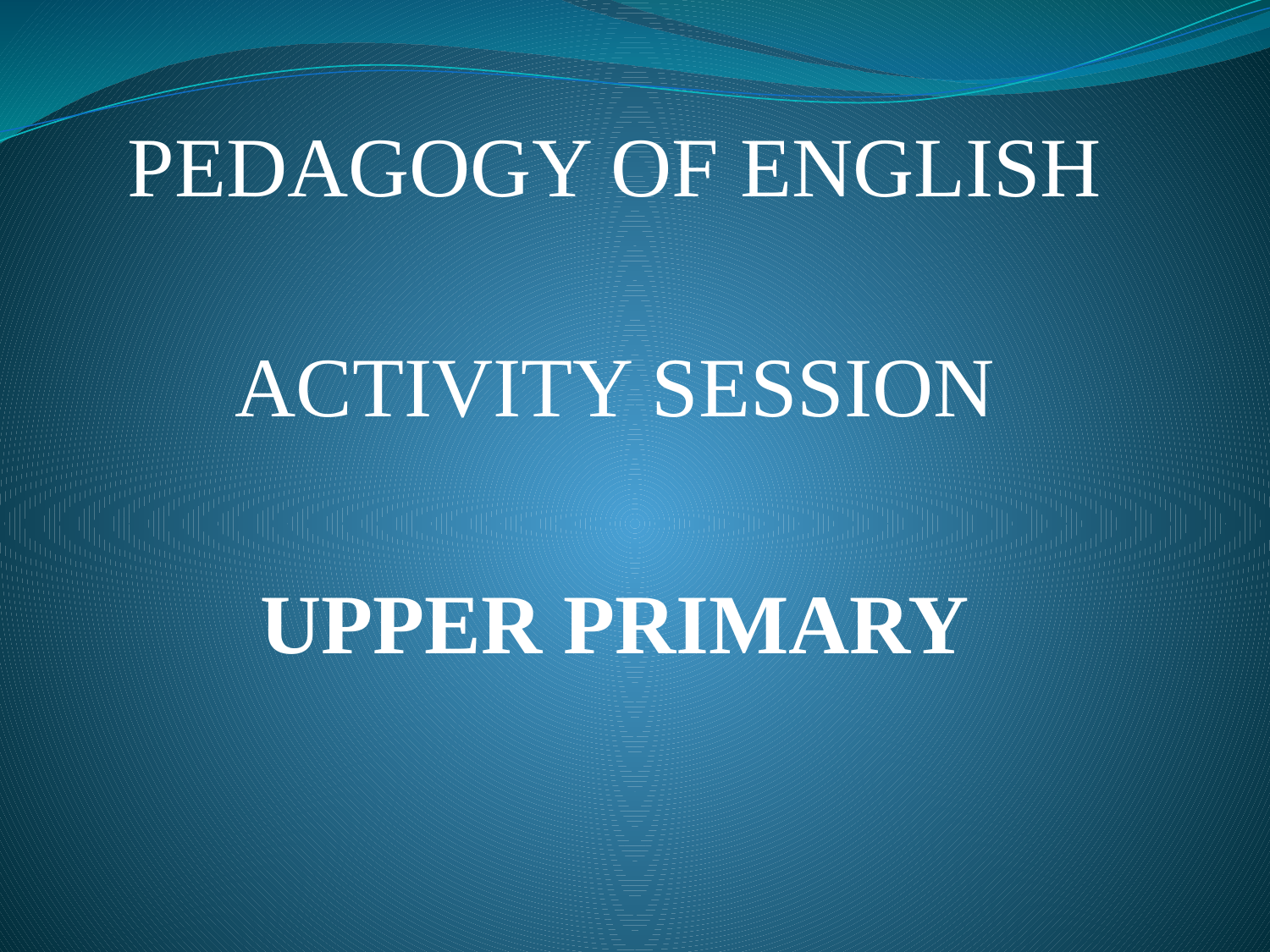

PEDAGOGY OF ENGLISH
ACTIVITY SESSION

UPPER PRIMARY

#